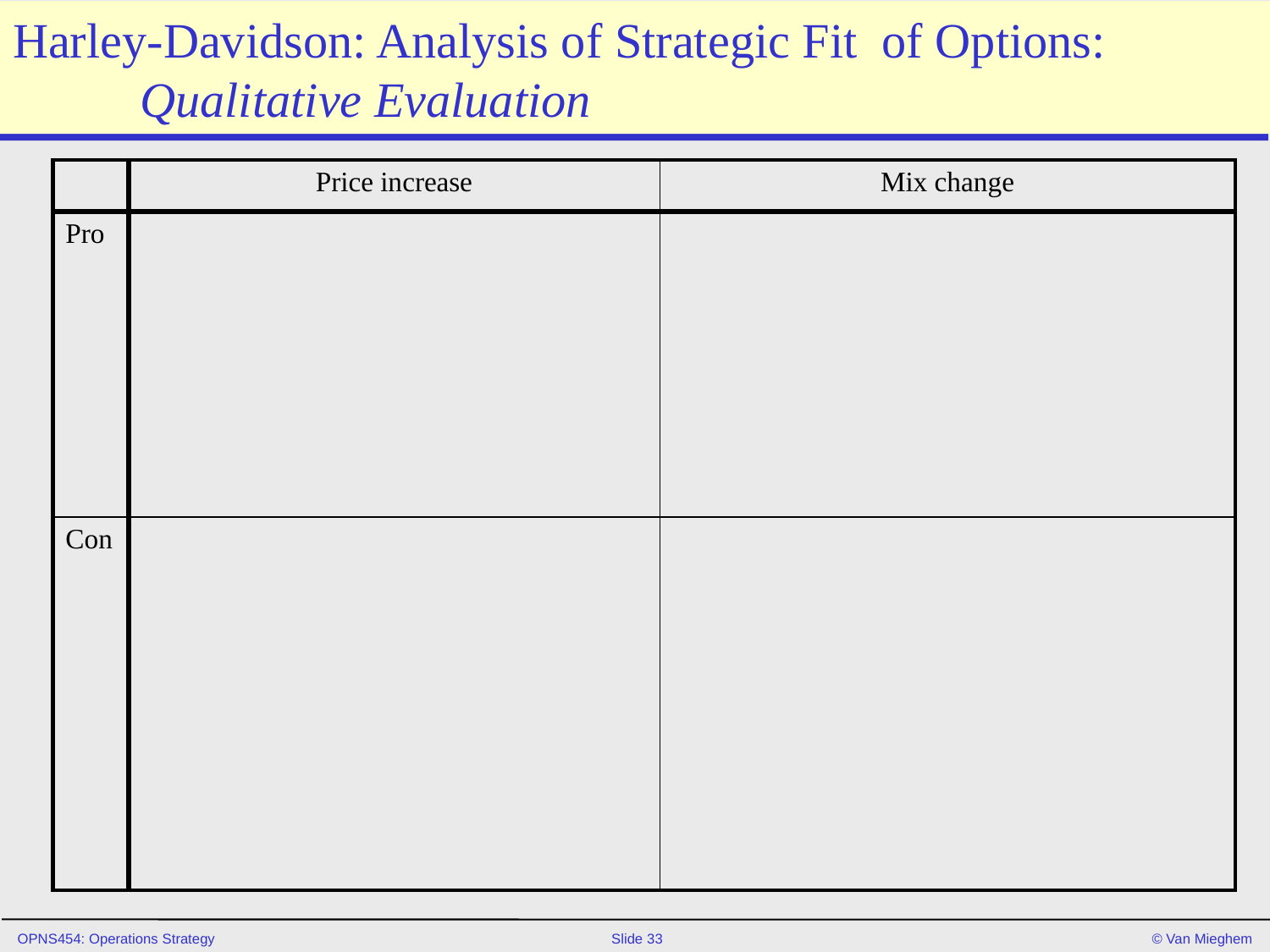

# Harley-Davidson: Analysis of Strategic Fit  of Options: Qualitative Evaluation
|  | Price increase | Mix change |
| --- | --- | --- |
| Pro |  |  |
| Con |  |  |